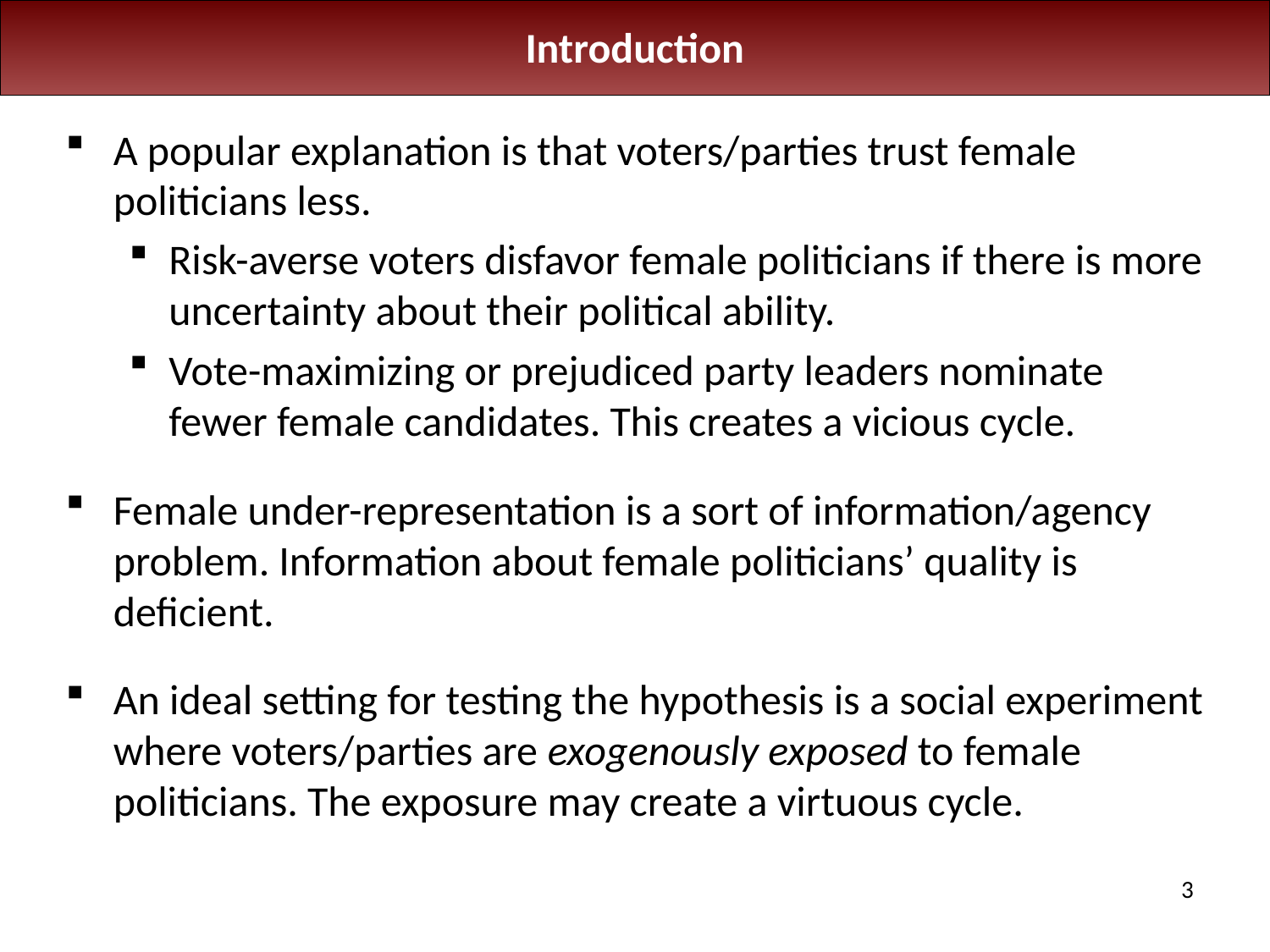

Introduction
A popular explanation is that voters/parties trust female politicians less.
Risk-averse voters disfavor female politicians if there is more uncertainty about their political ability.
Vote-maximizing or prejudiced party leaders nominate fewer female candidates. This creates a vicious cycle.

Female under-representation is a sort of information/agency problem. Information about female politicians’ quality is deficient.

An ideal setting for testing the hypothesis is a social experiment where voters/parties are exogenously exposed to female politicians. The exposure may create a virtuous cycle.

3